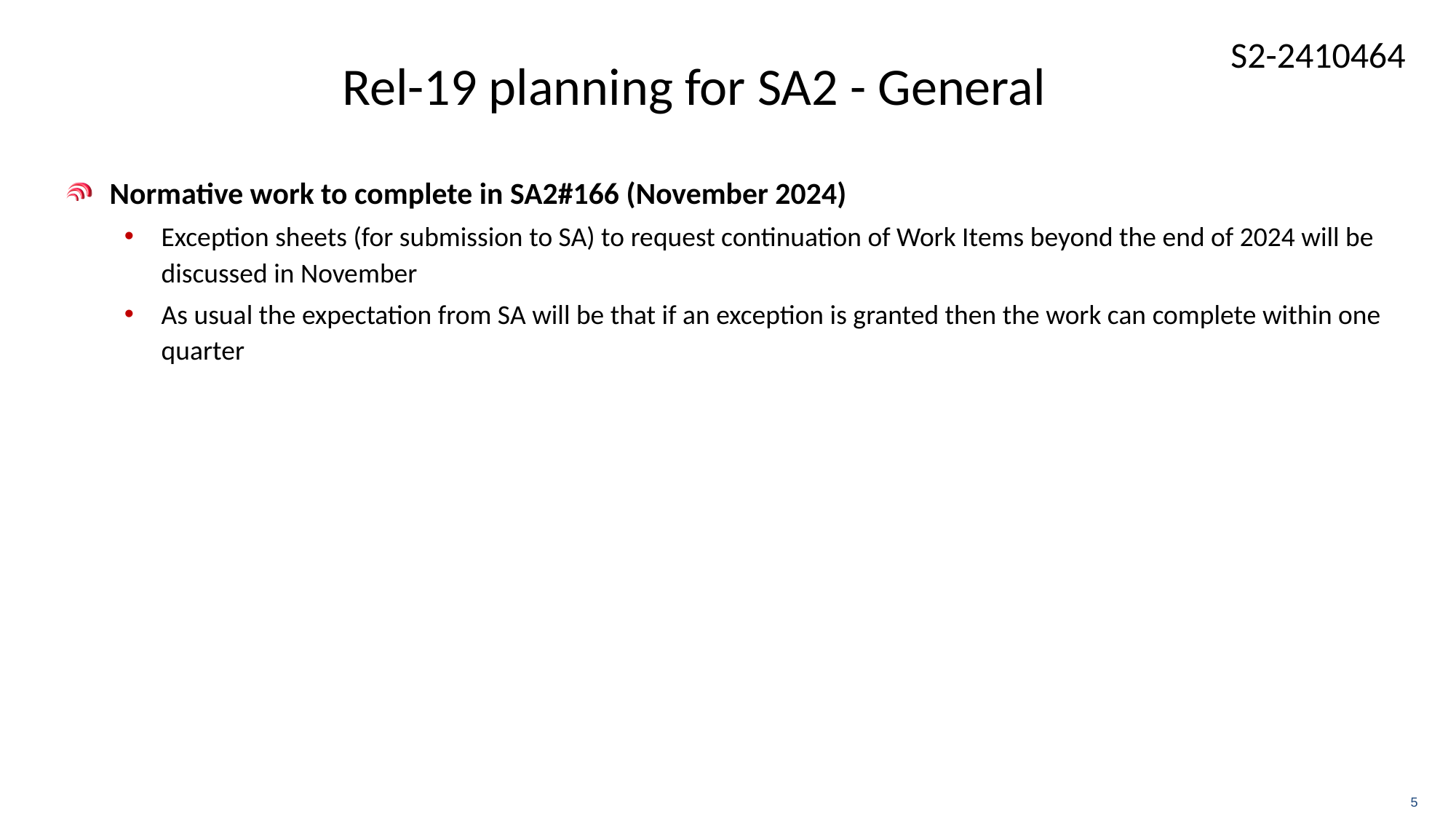

# Rel-19 planning for SA2 - General
Normative work to complete in SA2#166 (November 2024)
Exception sheets (for submission to SA) to request continuation of Work Items beyond the end of 2024 will be discussed in November
As usual the expectation from SA will be that if an exception is granted then the work can complete within one quarter